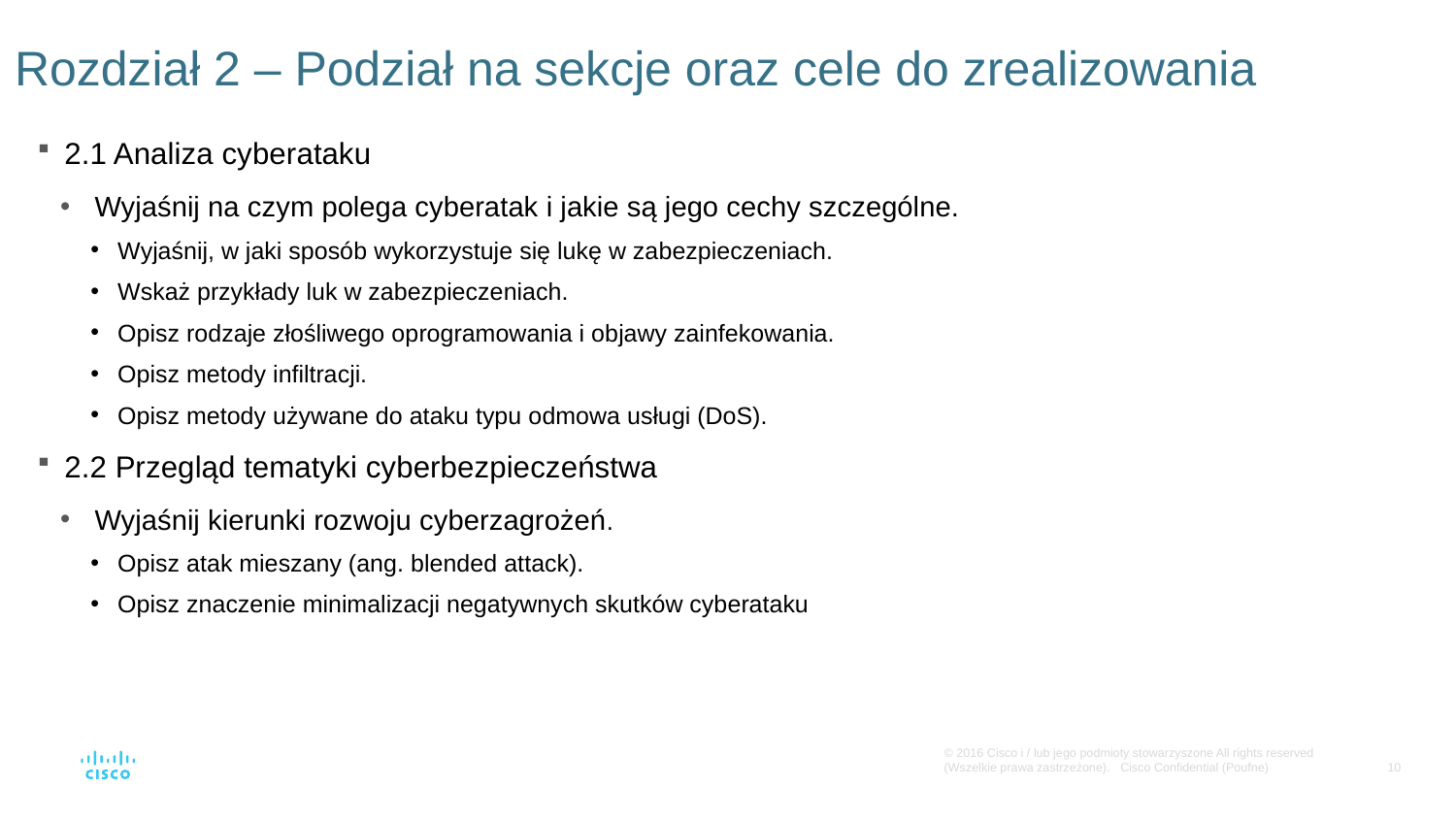

# Rozdział 2 – Podział na sekcje oraz cele do zrealizowania
2.1 Analiza cyberataku
Wyjaśnij na czym polega cyberatak i jakie są jego cechy szczególne.
Wyjaśnij, w jaki sposób wykorzystuje się lukę w zabezpieczeniach.
Wskaż przykłady luk w zabezpieczeniach.
Opisz rodzaje złośliwego oprogramowania i objawy zainfekowania.
Opisz metody infiltracji.
Opisz metody używane do ataku typu odmowa usługi (DoS).
2.2 Przegląd tematyki cyberbezpieczeństwa
Wyjaśnij kierunki rozwoju cyberzagrożeń.
Opisz atak mieszany (ang. blended attack).
Opisz znaczenie minimalizacji negatywnych skutków cyberataku